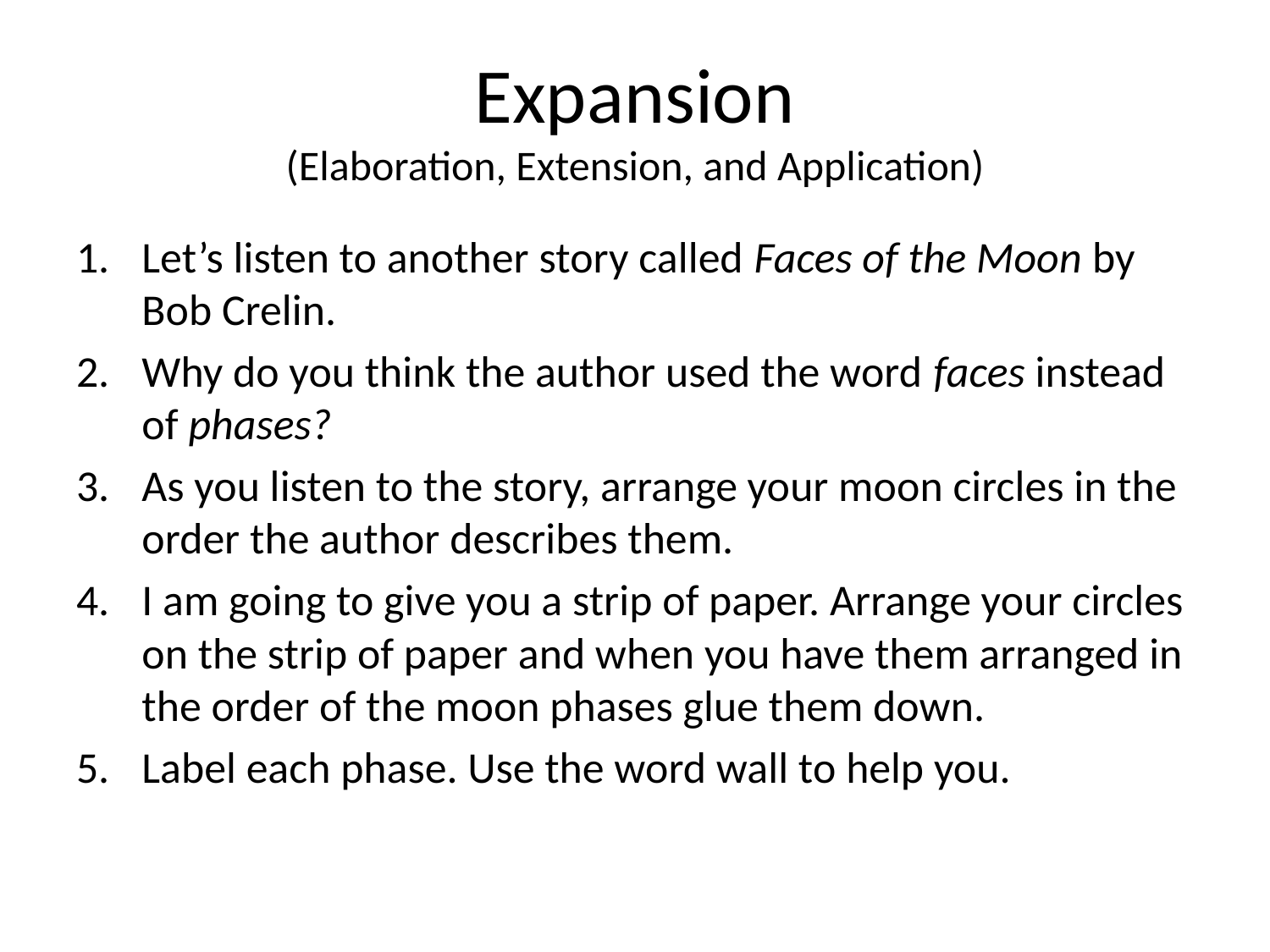

# Expansion (Elaboration, Extension, and Application)
Let’s listen to another story called Faces of the Moon by Bob Crelin.
Why do you think the author used the word faces instead of phases?
As you listen to the story, arrange your moon circles in the order the author describes them.
I am going to give you a strip of paper. Arrange your circles on the strip of paper and when you have them arranged in the order of the moon phases glue them down.
Label each phase. Use the word wall to help you.